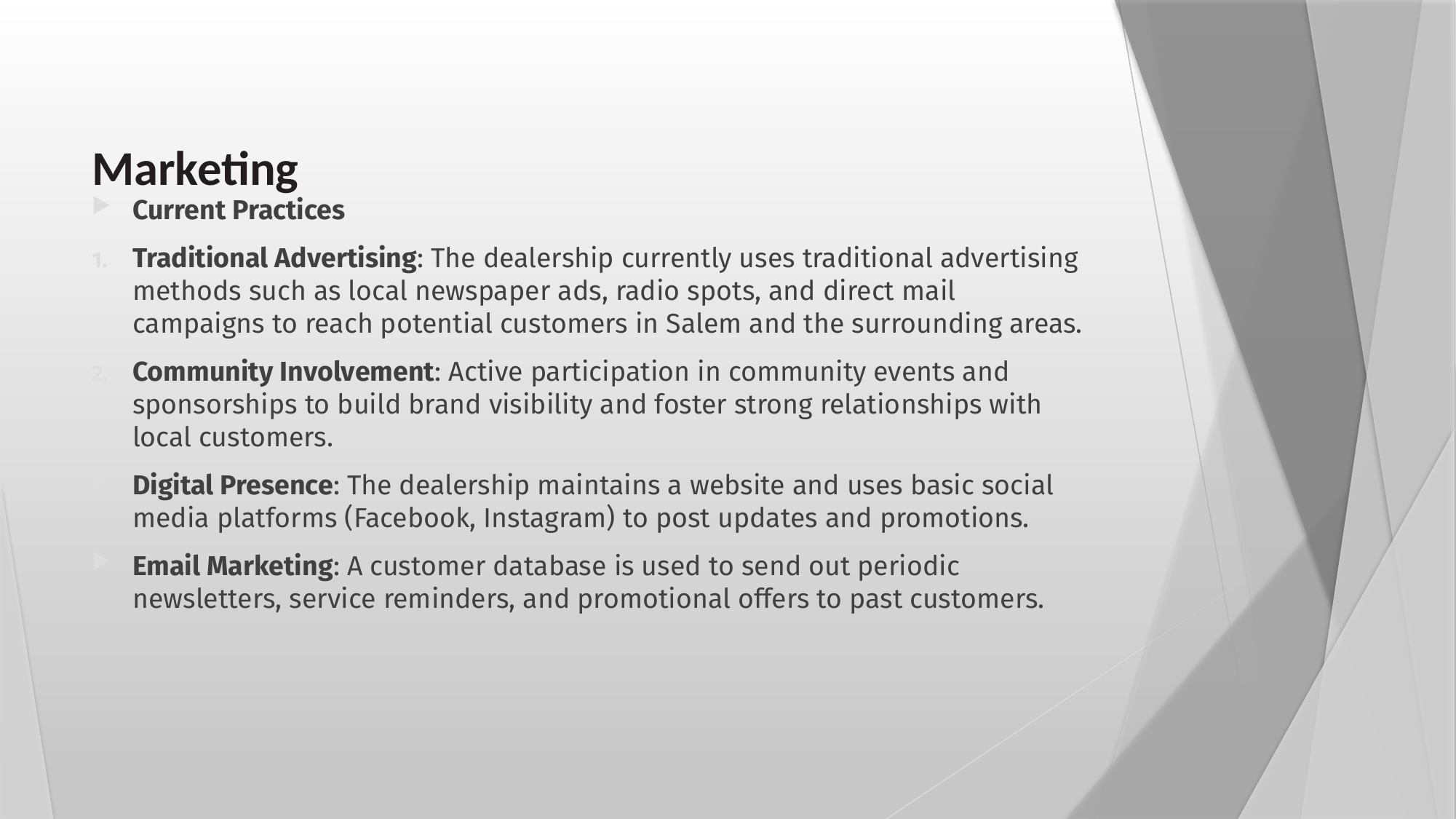

# Marketing

Current Practices
Traditional Advertising: The dealership currently uses traditional advertising methods such as local newspaper ads, radio spots, and direct mail campaigns to reach potential customers in Salem and the surrounding areas.
Community Involvement: Active participation in community events and sponsorships to build brand visibility and foster strong relationships with local customers.
Digital Presence: The dealership maintains a website and uses basic social media platforms (Facebook, Instagram) to post updates and promotions.
Email Marketing: A customer database is used to send out periodic newsletters, service reminders, and promotional offers to past customers.